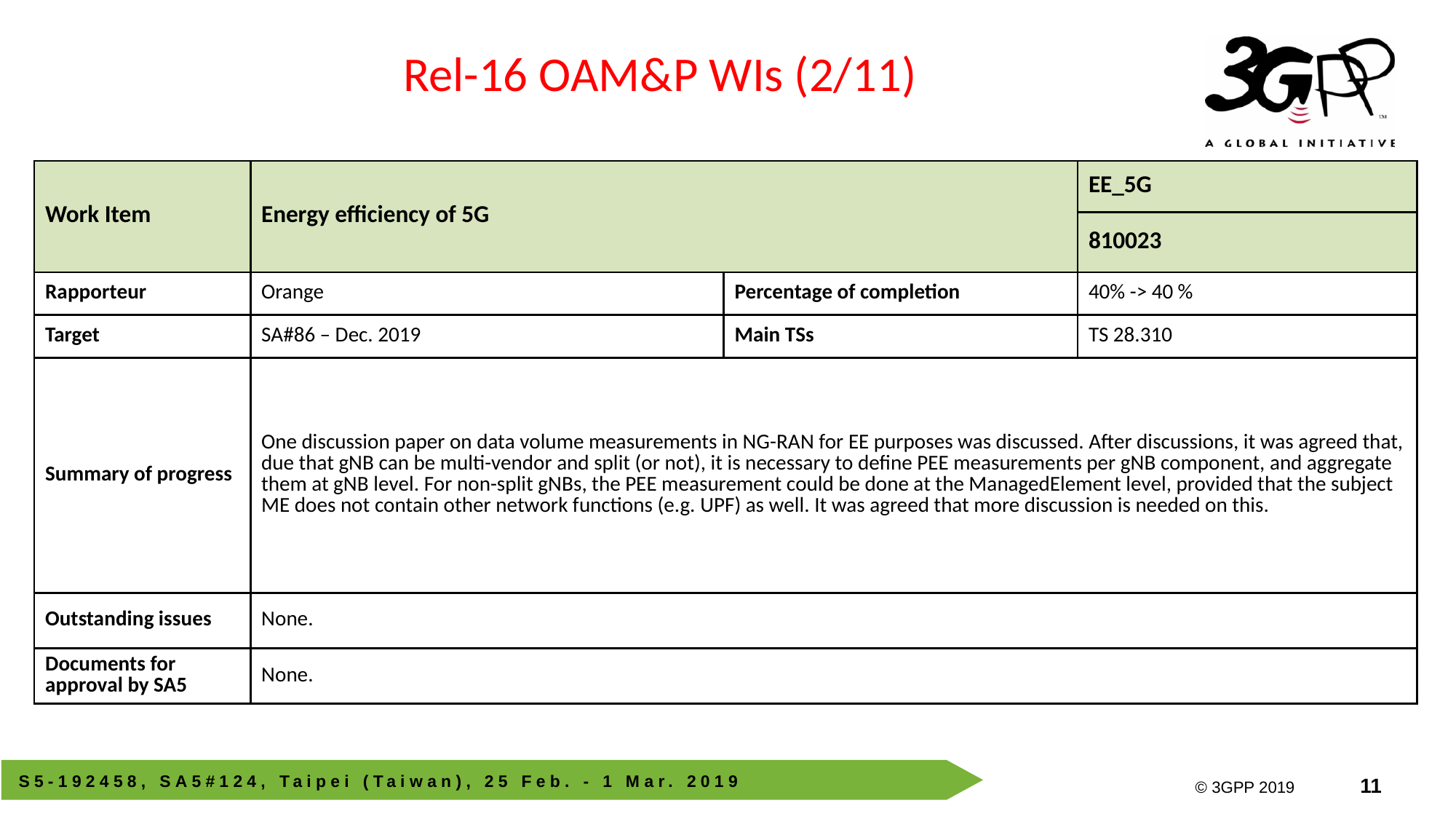

Rel-16 OAM&P WIs (2/11)
| Work Item | Energy efficiency of 5G |  | EE\_5G |
| --- | --- | --- | --- |
|  |  |  | 810023 |
| Rapporteur | Orange | Percentage of completion | 40% -> 40 % |
| Target | SA#86 – Dec. 2019 | Main TSs | TS 28.310 |
| Summary of progress | One discussion paper on data volume measurements in NG-RAN for EE purposes was discussed. After discussions, it was agreed that, due that gNB can be multi-vendor and split (or not), it is necessary to define PEE measurements per gNB component, and aggregate them at gNB level. For non-split gNBs, the PEE measurement could be done at the ManagedElement level, provided that the subject ME does not contain other network functions (e.g. UPF) as well. It was agreed that more discussion is needed on this. |  |  |
| Outstanding issues | None. |  |  |
| Documents for approval by SA5 | None. |  |  |